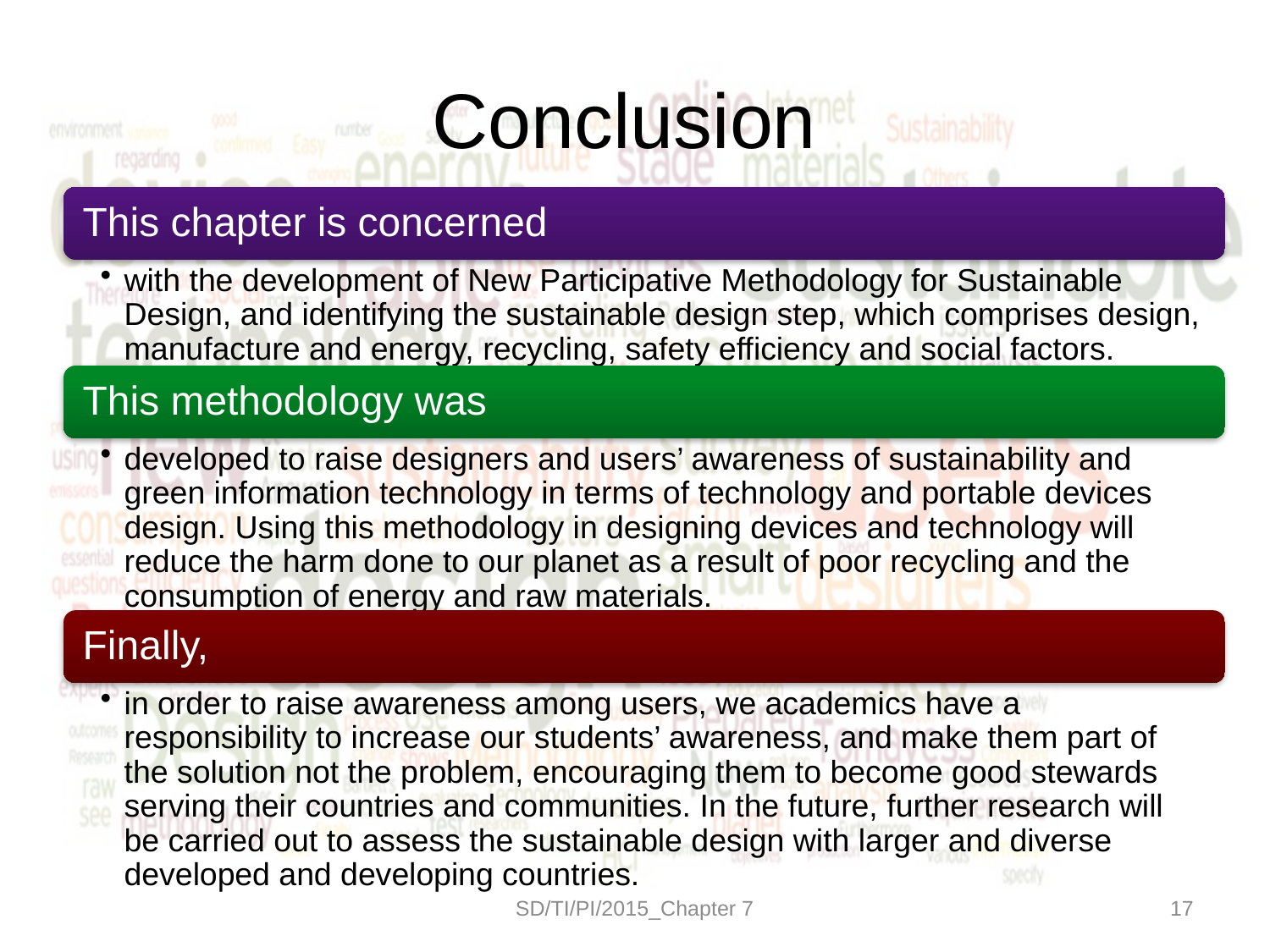

# Conclusion
This chapter is concerned
with the development of New Participative Methodology for Sustainable Design, and identifying the sustainable design step, which comprises design, manufacture and energy, recycling, safety efficiency and social factors.
This methodology was
developed to raise designers and users’ awareness of sustainability and green information technology in terms of technology and portable devices design. Using this methodology in designing devices and technology will reduce the harm done to our planet as a result of poor recycling and the consumption of energy and raw materials.
Finally,
in order to raise awareness among users, we academics have a responsibility to increase our students’ awareness, and make them part of the solution not the problem, encouraging them to become good stewards serving their countries and communities. In the future, further research will be carried out to assess the sustainable design with larger and diverse developed and developing countries.
SD/TI/PI/2015_Chapter 7
17